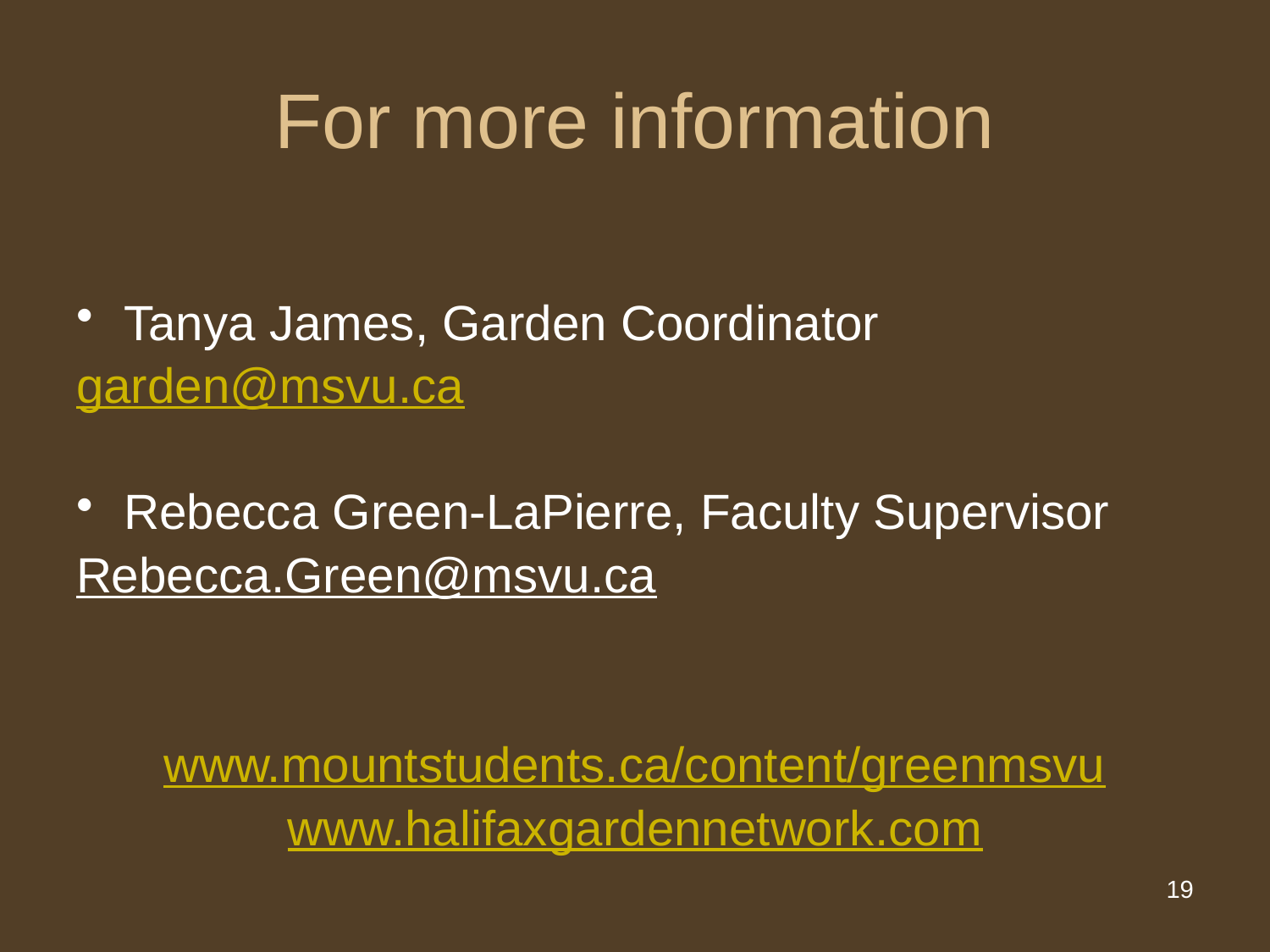

# For more information

Tanya James, Garden Coordinator
garden@msvu.ca

Rebecca Green-LaPierre, Faculty Supervisor
Rebecca.Green@msvu.ca

www.mountstudents.ca/content/greenmsvu
www.halifaxgardennetwork.com
19